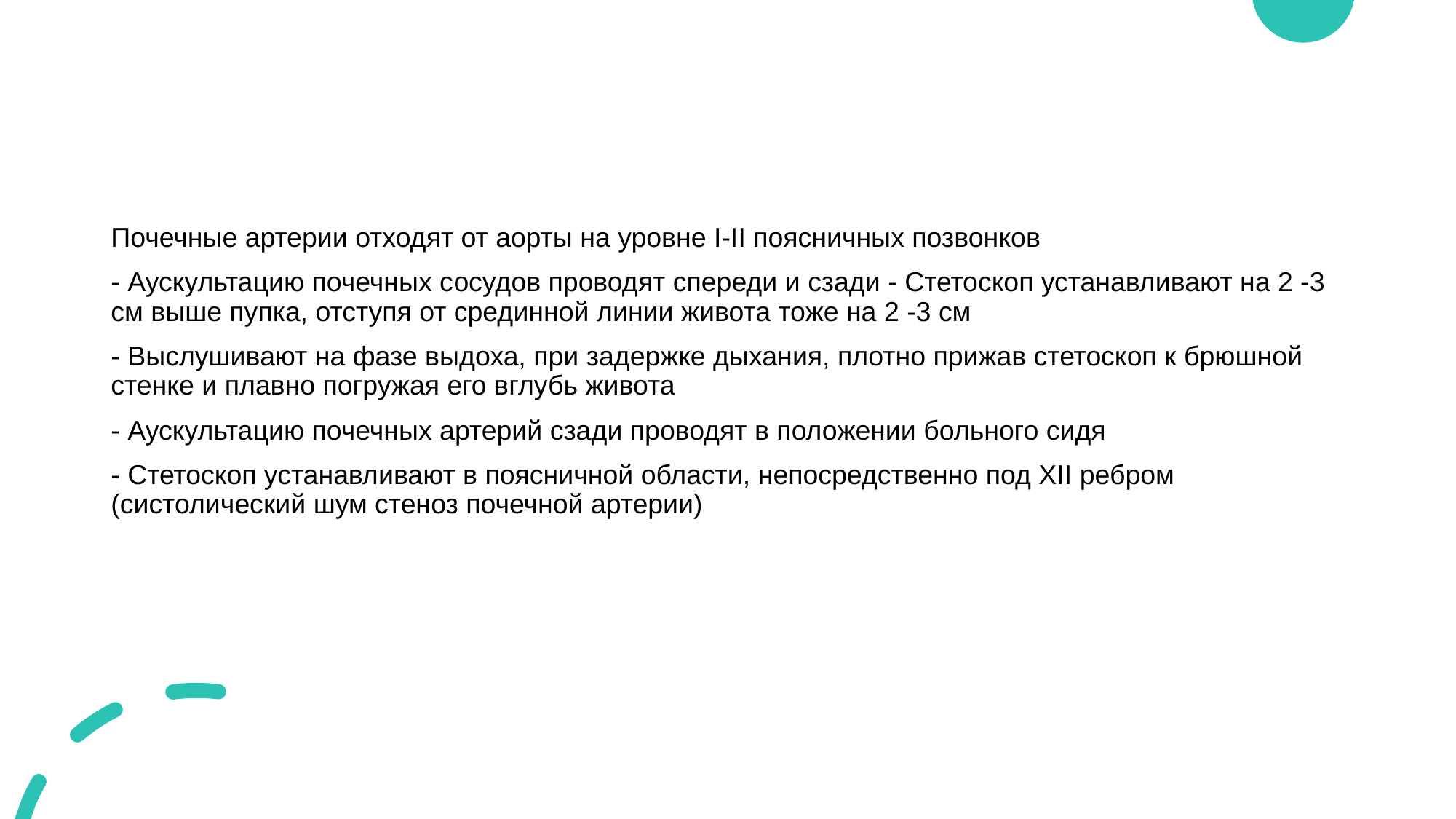

Почечные артерии отходят от аорты на уровне I-II поясничных позвонков
- Аускультацию почечных сосудов проводят спереди и сзади - Стетоскоп устанавливают на 2 -3 см выше пупка, отступя от срединной линии живота тоже на 2 -3 см
- Выслушивают на фазе выдоха, при задержке дыхания, плотно прижав стетоскоп к брюшной стенке и плавно погружая его вглубь живота
- Аускультацию почечных артерий сзади проводят в положении больного сидя
- Стетоскоп устанавливают в поясничной области, непосредственно под XII ребром (систолический шум стеноз почечной артерии)